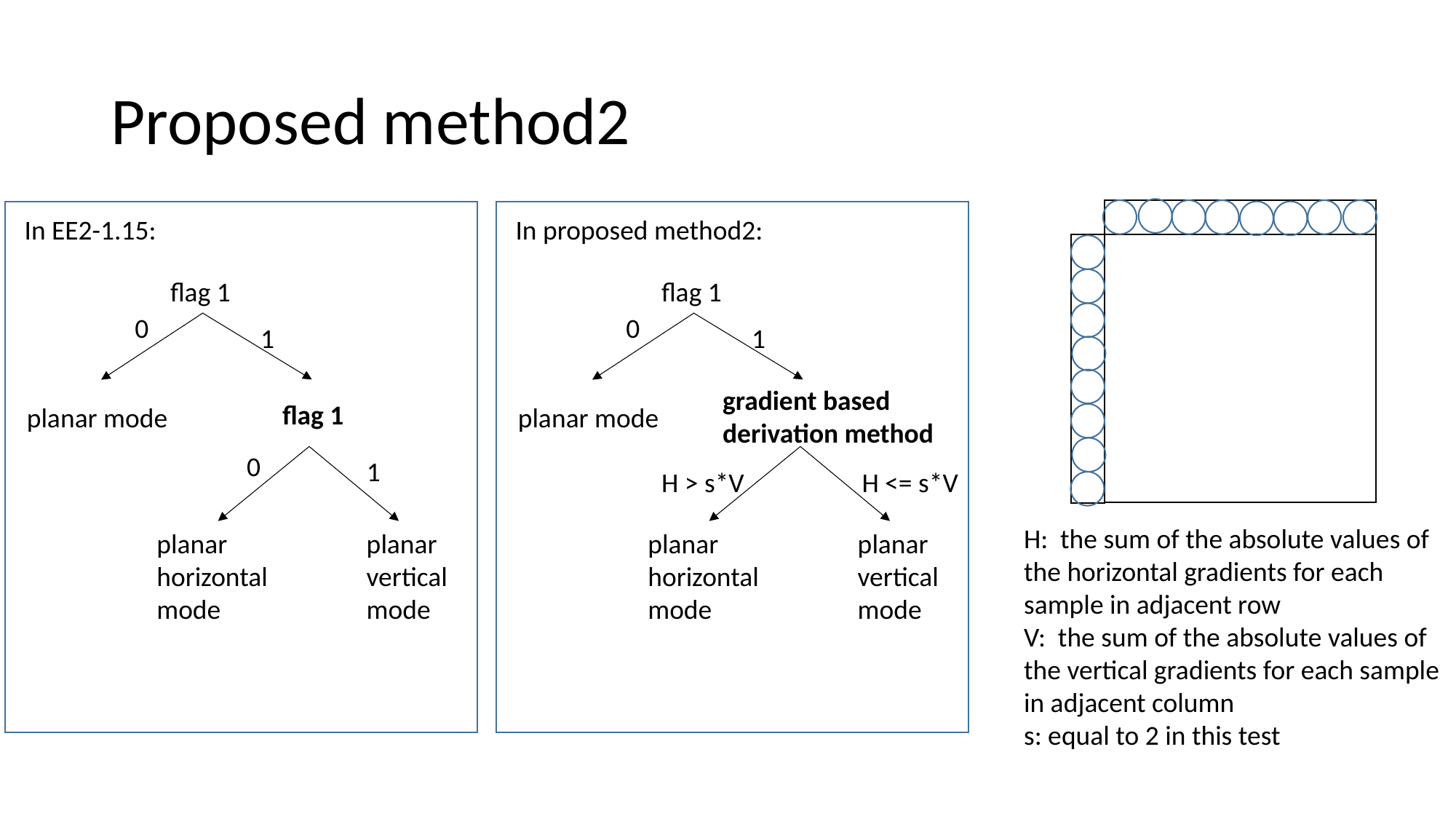

# Proposed method2

In EE2-1.15:
In proposed method2:

flag 1
flag 1

0
0
1
1

gradient based derivation method
flag 1
planar mode
planar mode

0
1
H > s*V
H <= s*V

H:  the sum of the absolute values of the horizontal gradients for each sample in adjacent row
V:  the sum of the absolute values of the vertical gradients for each sample in adjacent column
s: equal to 2 in this test
planar vertical mode
planar vertical mode
planar horizontal mode
planar horizontal mode